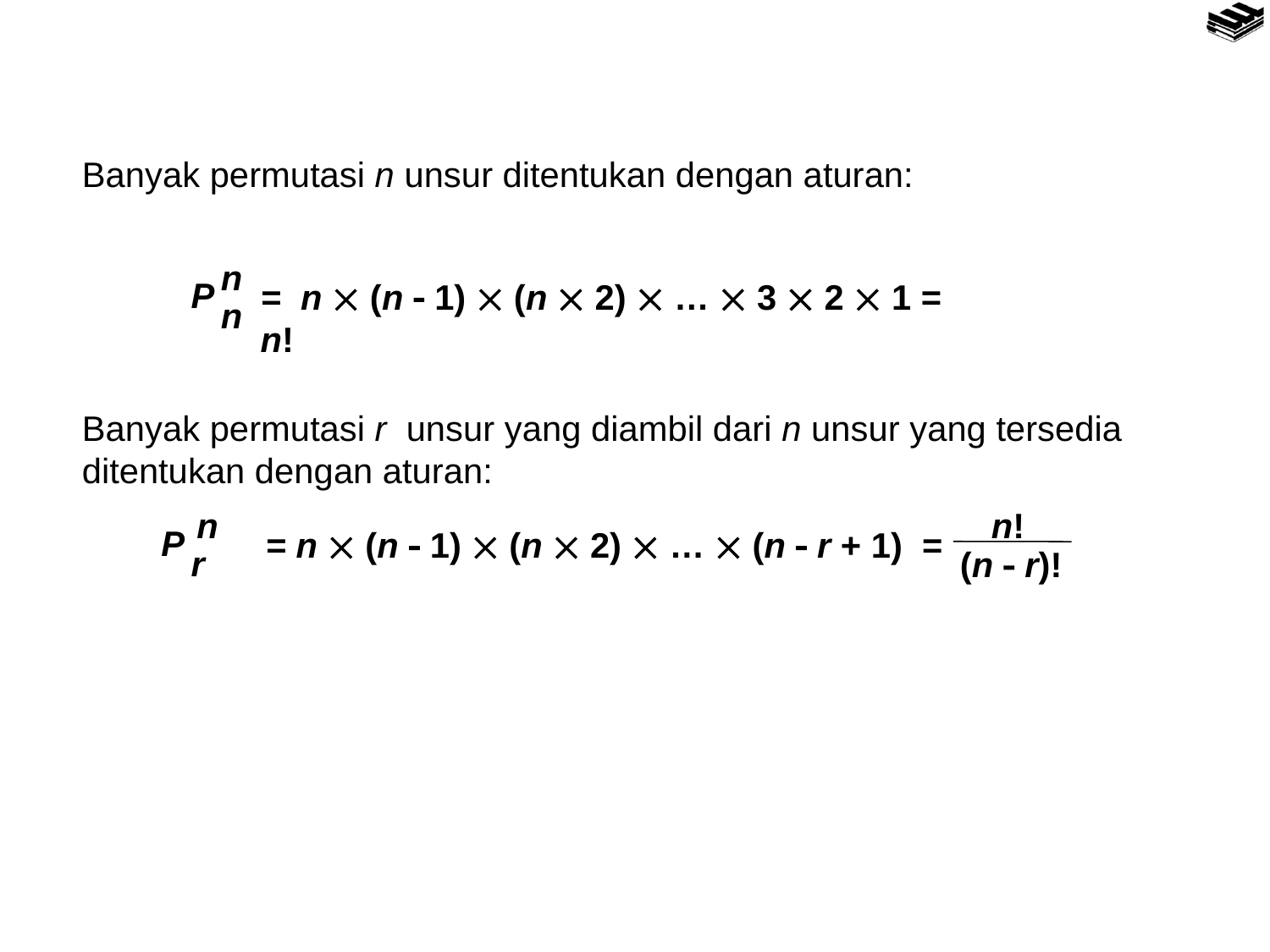

Banyak permutasi n unsur ditentukan dengan aturan:

Banyak permutasi r  unsur yang diambil dari n unsur yang tersedia ditentukan dengan aturan:

n
n!
P
= n × (n − 1) × (n × 2) × … × (n − r + 1)  =
n
P
=  n × (n − 1) × (n × 2) × … × 3 × 2 × 1 = n!
n
r
(n − r)!